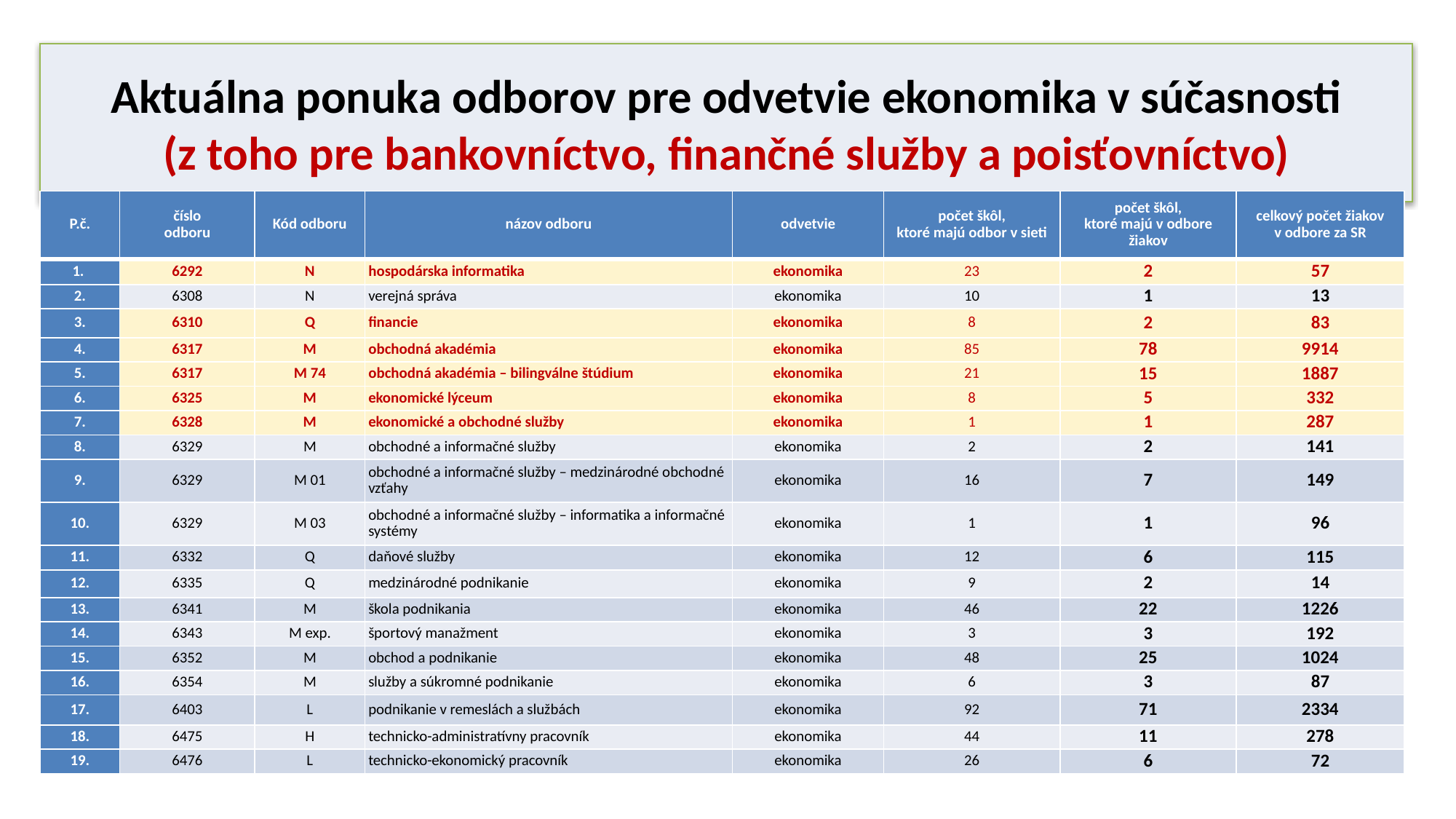

# Aktuálna ponuka odborov pre odvetvie ekonomika v súčasnosti (z toho pre bankovníctvo, finančné služby a poisťovníctvo)
| P.č. | číslo odboru | Kód odboru | názov odboru | odvetvie | počet škôl, ktoré majú odbor v sieti | počet škôl, ktoré majú v odbore žiakov | celkový počet žiakov v odbore za SR |
| --- | --- | --- | --- | --- | --- | --- | --- |
| 1. | 6292 | N | hospodárska informatika | ekonomika | 23 | 2 | 57 |
| 2. | 6308 | N | verejná správa | ekonomika | 10 | 1 | 13 |
| 3. | 6310 | Q | financie | ekonomika | 8 | 2 | 83 |
| 4. | 6317 | M | obchodná akadémia | ekonomika | 85 | 78 | 9914 |
| 5. | 6317 | M 74 | obchodná akadémia – bilingválne štúdium | ekonomika | 21 | 15 | 1887 |
| 6. | 6325 | M | ekonomické lýceum | ekonomika | 8 | 5 | 332 |
| 7. | 6328 | M | ekonomické a obchodné služby | ekonomika | 1 | 1 | 287 |
| 8. | 6329 | M | obchodné a informačné služby | ekonomika | 2 | 2 | 141 |
| 9. | 6329 | M 01 | obchodné a informačné služby – medzinárodné obchodné vzťahy | ekonomika | 16 | 7 | 149 |
| 10. | 6329 | M 03 | obchodné a informačné služby – informatika a informačné systémy | ekonomika | 1 | 1 | 96 |
| 11. | 6332 | Q | daňové služby | ekonomika | 12 | 6 | 115 |
| 12. | 6335 | Q | medzinárodné podnikanie | ekonomika | 9 | 2 | 14 |
| 13. | 6341 | M | škola podnikania | ekonomika | 46 | 22 | 1226 |
| 14. | 6343 | M exp. | športový manažment | ekonomika | 3 | 3 | 192 |
| 15. | 6352 | M | obchod a podnikanie | ekonomika | 48 | 25 | 1024 |
| 16. | 6354 | M | služby a súkromné podnikanie | ekonomika | 6 | 3 | 87 |
| 17. | 6403 | L | podnikanie v remeslách a službách | ekonomika | 92 | 71 | 2334 |
| 18. | 6475 | H | technicko-administratívny pracovník | ekonomika | 44 | 11 | 278 |
| 19. | 6476 | L | technicko-ekonomický pracovník | ekonomika | 26 | 6 | 72 |